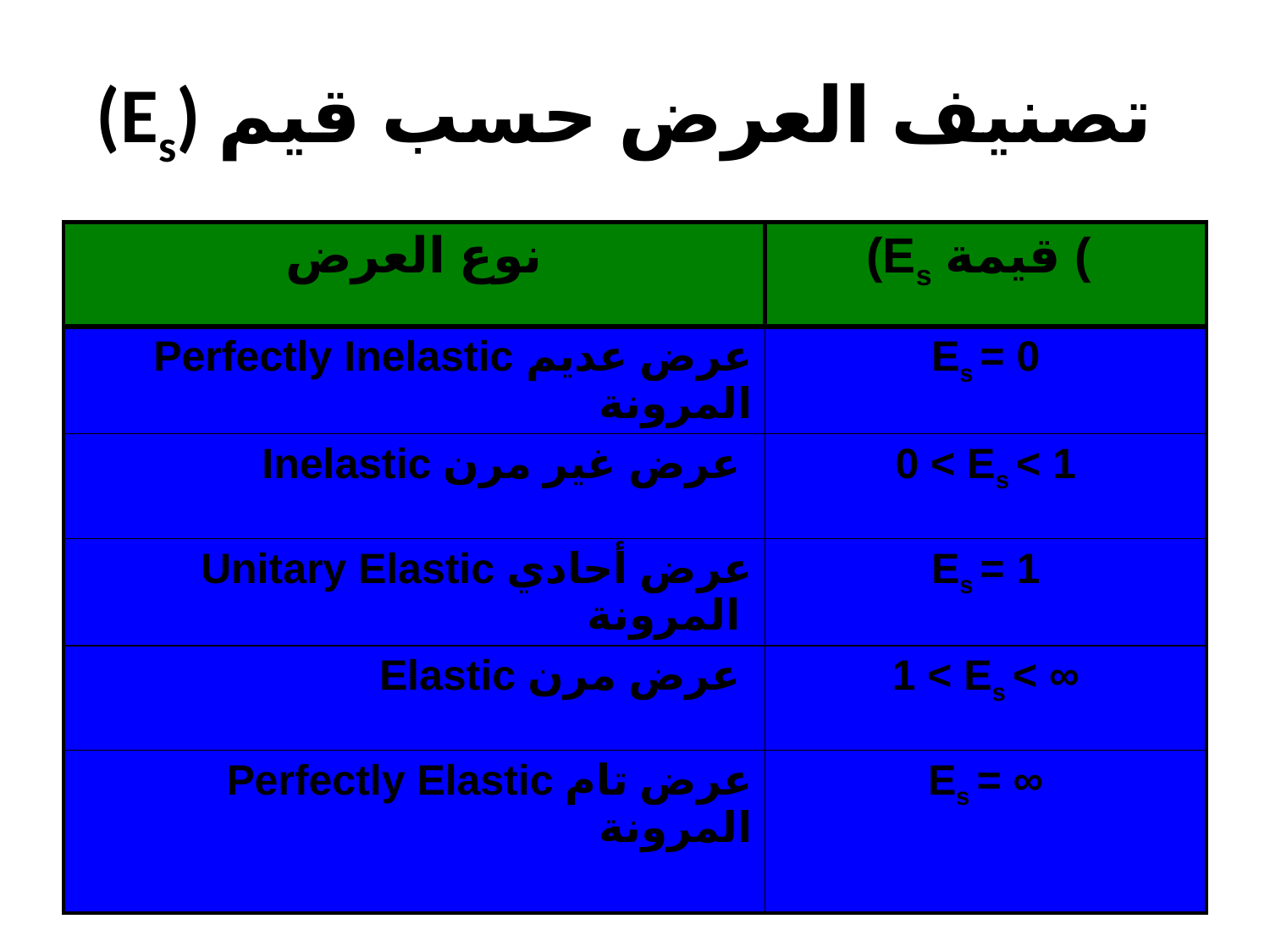

# (Es) تصنيف العرض حسب قيم
| نوع العرض | (Es قيمة ( |
| --- | --- |
| Perfectly Inelastic عرض عديم المرونة | Es = 0 |
| Inelastic عرض غير مرن | 0 < Es < 1 |
| Unitary Elastic عرض أحادي المرونة | Es = 1 |
| Elastic عرض مرن | 1 < Es < ∞ |
| Perfectly Elastic عرض تام المرونة | Es = ∞ |